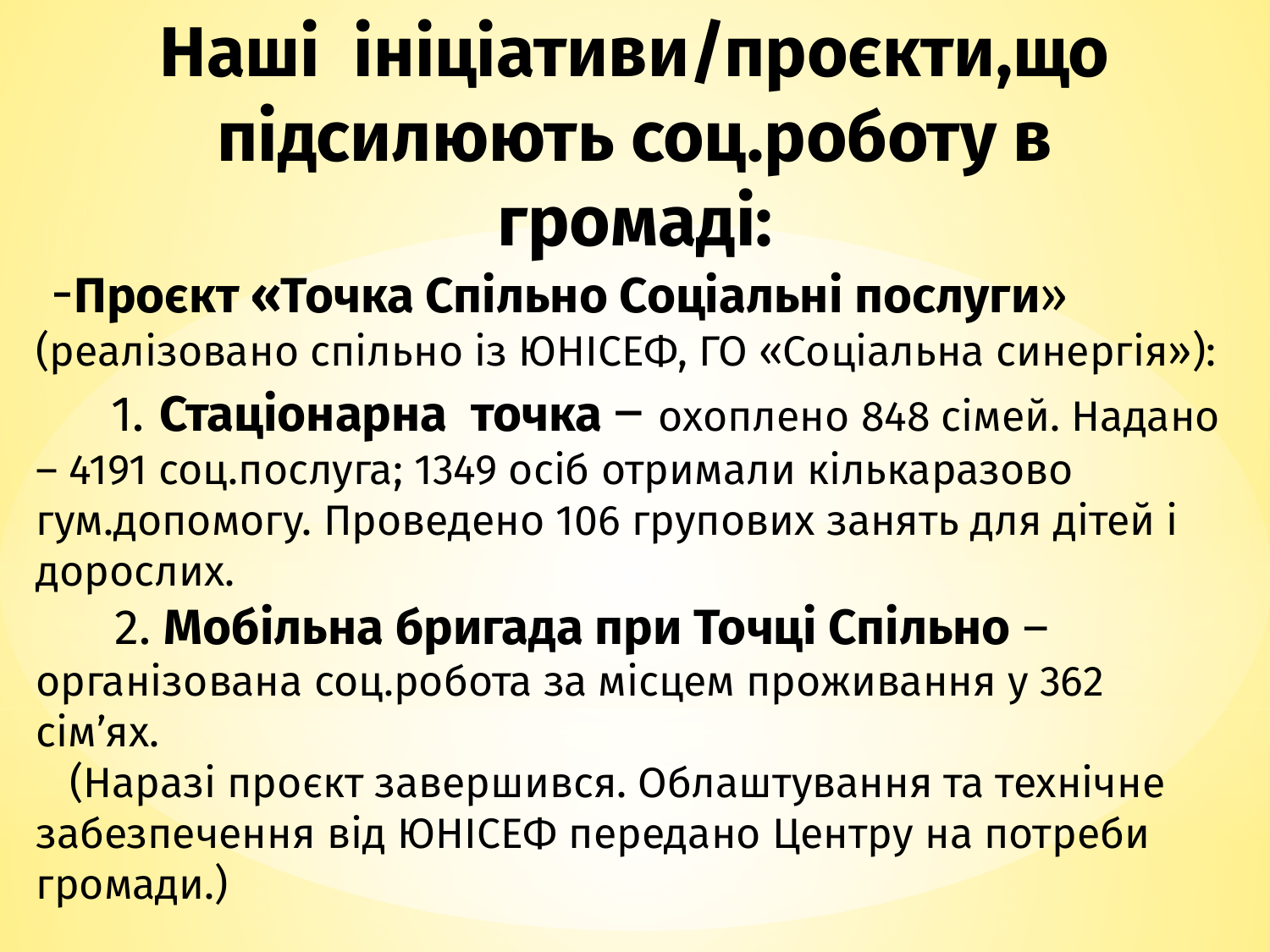

# Наші  ініціативи/проєкти,що підсилюють соц.роботу в громаді:
 -Проєкт «Точка Спільно Соціальні послуги»       (реалізовано спільно із ЮНІСЕФ, ГО «Соціальна синергія»):
     1. Стаціонарна  точка – охоплено 848 сімей. Надано – 4191 соц.послуга; 1349 осіб отримали кількаразово гум.допомогу. Проведено 106 групових занять для дітей і дорослих.
      2. Мобільна бригада при Точці Спільно – організована соц.робота за місцем проживання у 362 сім’ях.
   (Наразі проєкт завершився. Облаштування та технічне забезпечення від ЮНІСЕФ передано Центру на потреби громади.)